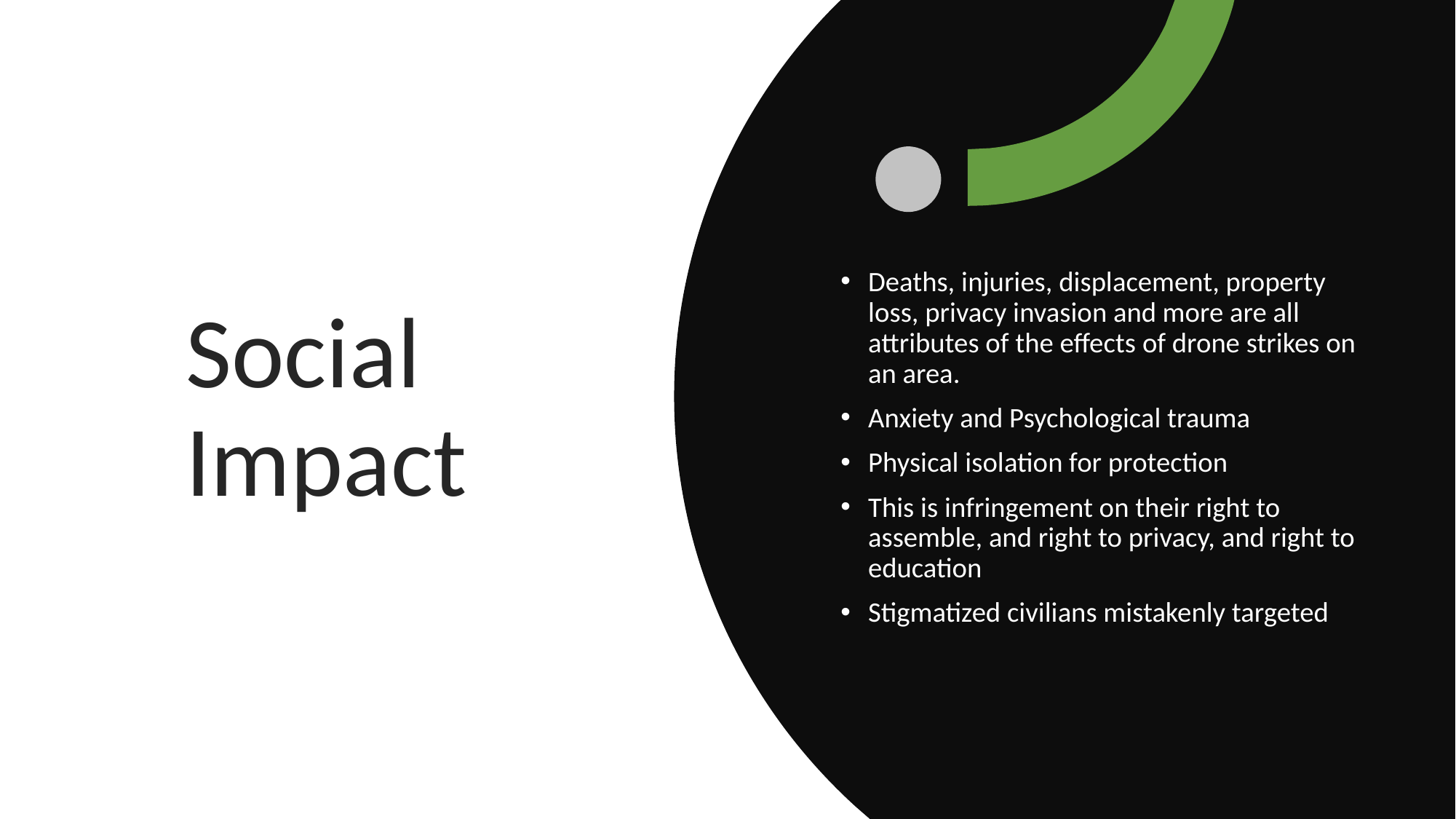

# Social Impact

Deaths, injuries, displacement, property loss, privacy invasion and more are all attributes of the effects of drone strikes on an area.
Anxiety and Psychological trauma
Physical isolation for protection
This is infringement on their right to assemble, and right to privacy, and right to education
Stigmatized civilians mistakenly targeted